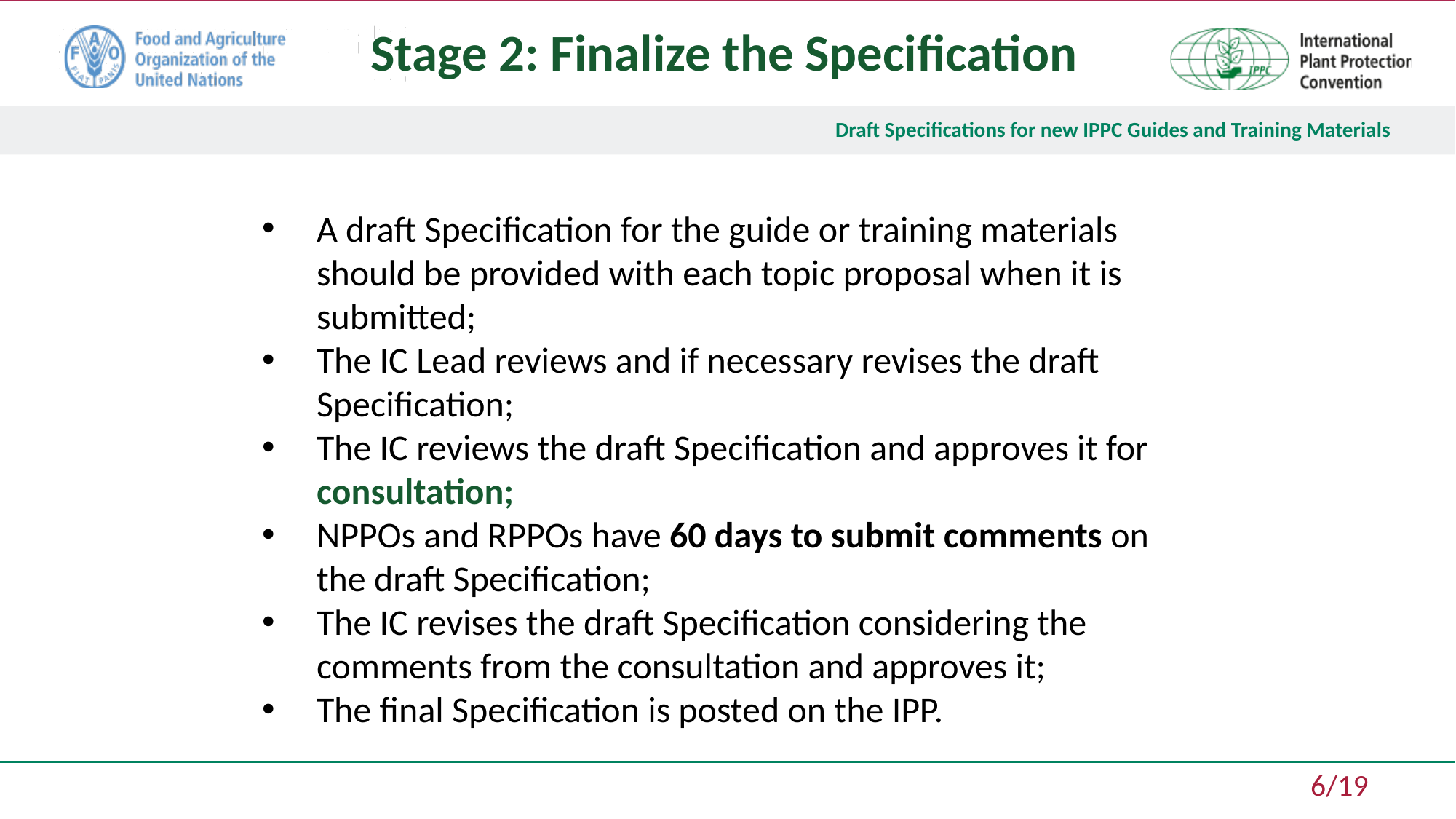

Stage 2: Finalize the Specification

A draft Specification for the guide or training materials should be provided with each topic proposal when it is submitted;
The IC Lead reviews and if necessary revises the draft Specification;
The IC reviews the draft Specification and approves it for consultation;
NPPOs and RPPOs have 60 days to submit comments on the draft Specification;
The IC revises the draft Specification considering the comments from the consultation and approves it;
The final Specification is posted on the IPP.